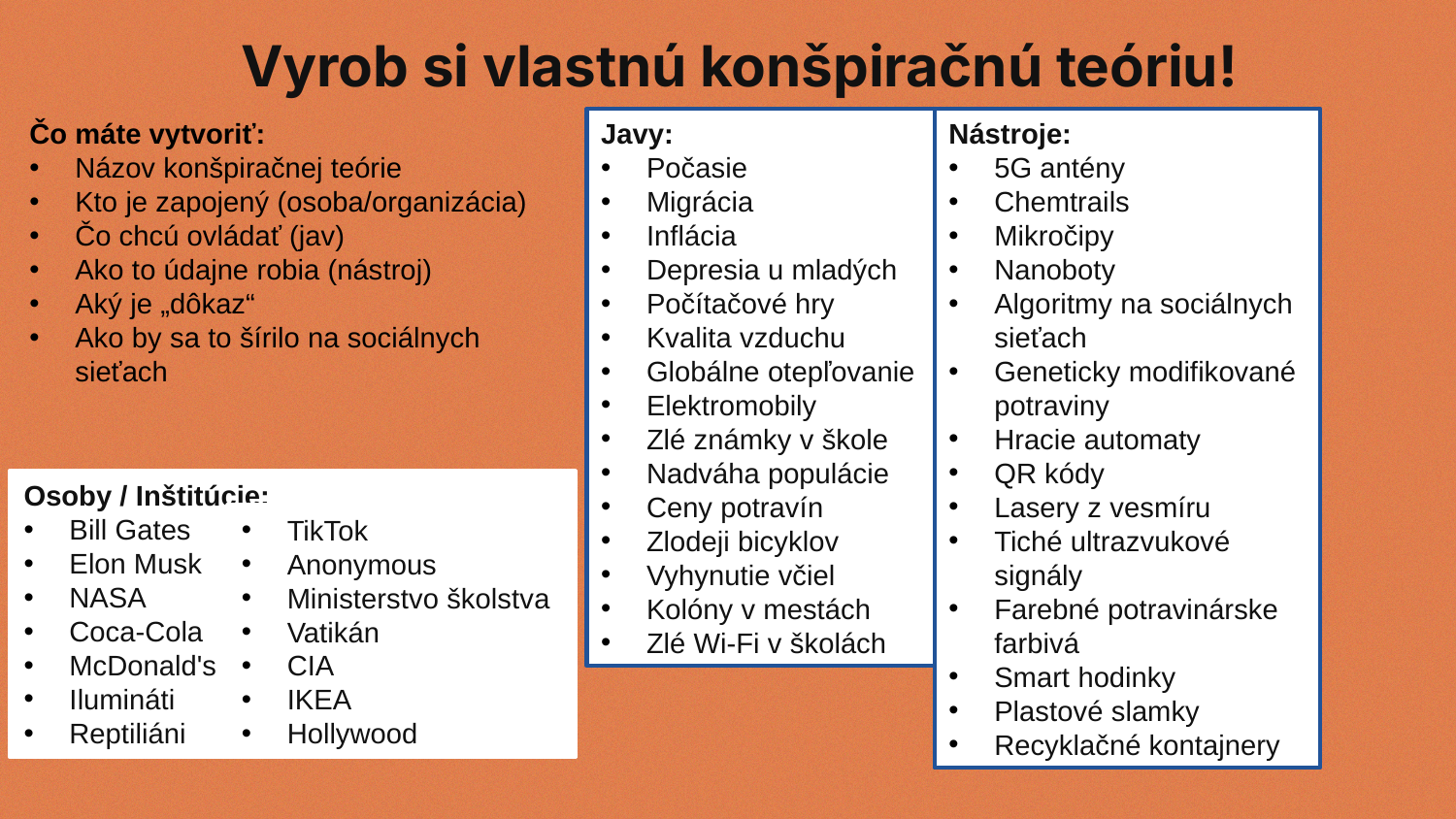

Vyrob si vlastnú konšpiračnú teóriu!
Čo máte vytvoriť:
Názov konšpiračnej teórie
Kto je zapojený (osoba/organizácia)
Čo chcú ovládať (jav)
Ako to údajne robia (nástroj)
Aký je „dôkaz“
Ako by sa to šírilo na sociálnych sieťach
Javy:
Počasie
Migrácia
Inflácia
Depresia u mladých
Počítačové hry
Kvalita vzduchu
Globálne otepľovanie
Elektromobily
Zlé známky v škole
Nadváha populácie
Ceny potravín
Zlodeji bicyklov
Vyhynutie včiel
Kolóny v mestách
Zlé Wi-Fi v školách
Nástroje:
5G antény
Chemtrails
Mikročipy
Nanoboty
Algoritmy na sociálnych sieťach
Geneticky modifikované potraviny
Hracie automaty
QR kódy
Lasery z vesmíru
Tiché ultrazvukové signály
Farebné potravinárske farbivá
Smart hodinky
Plastové slamky
Recyklačné kontajnery
Osoby / Inštitúcie:
Bill Gates
Elon Musk
NASA
Coca-Cola
McDonald's
Ilumináti
Reptiliáni
TikTok
Anonymous
Ministerstvo školstva
Vatikán
CIA
IKEA
Hollywood